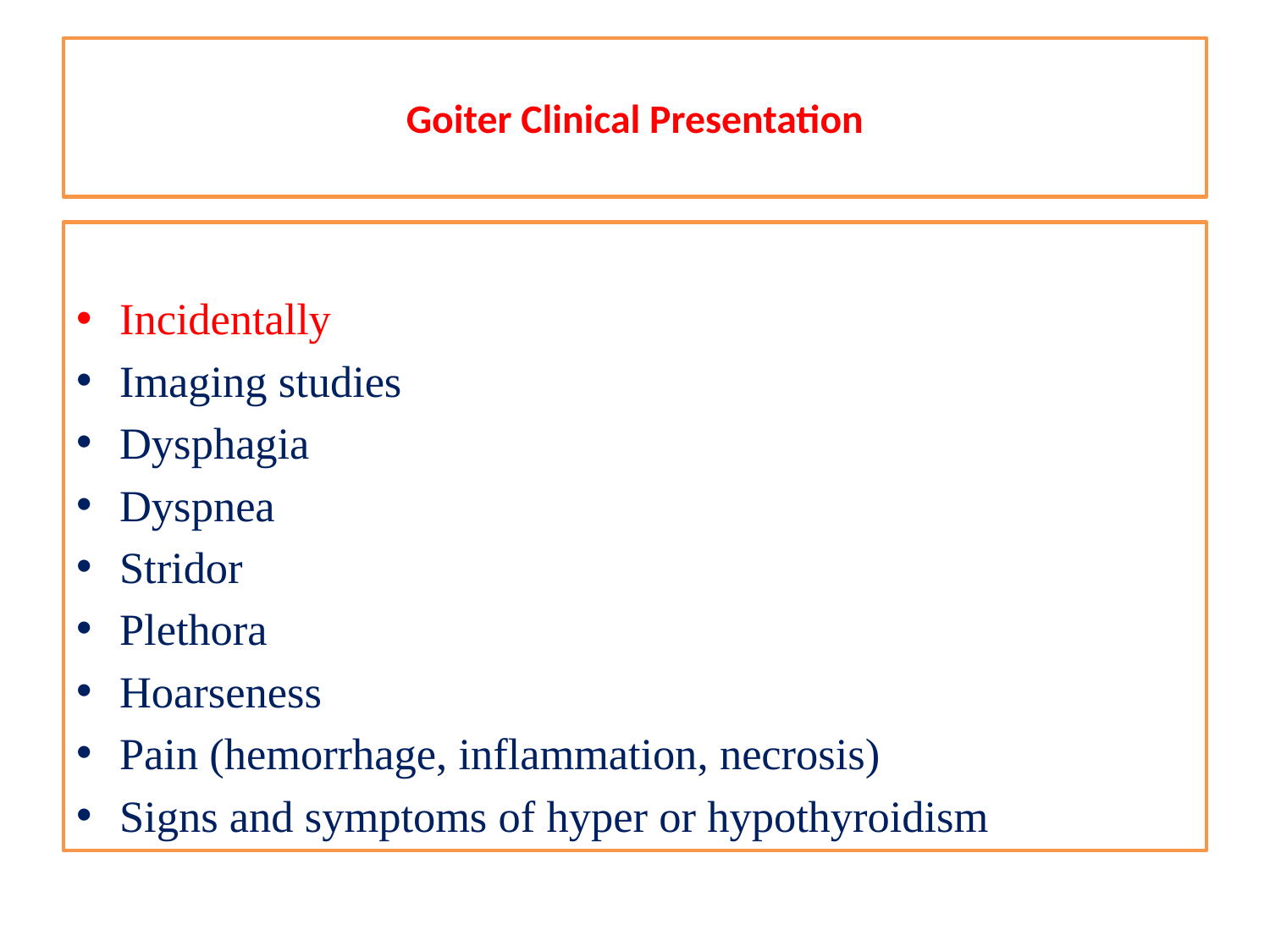

# Goiter Clinical Presentation

Incidentally
Imaging studies
Dysphagia
Dyspnea
Stridor
Plethora
Hoarseness
Pain (hemorrhage, inflammation, necrosis)
Signs and symptoms of hyper or hypothyroidism